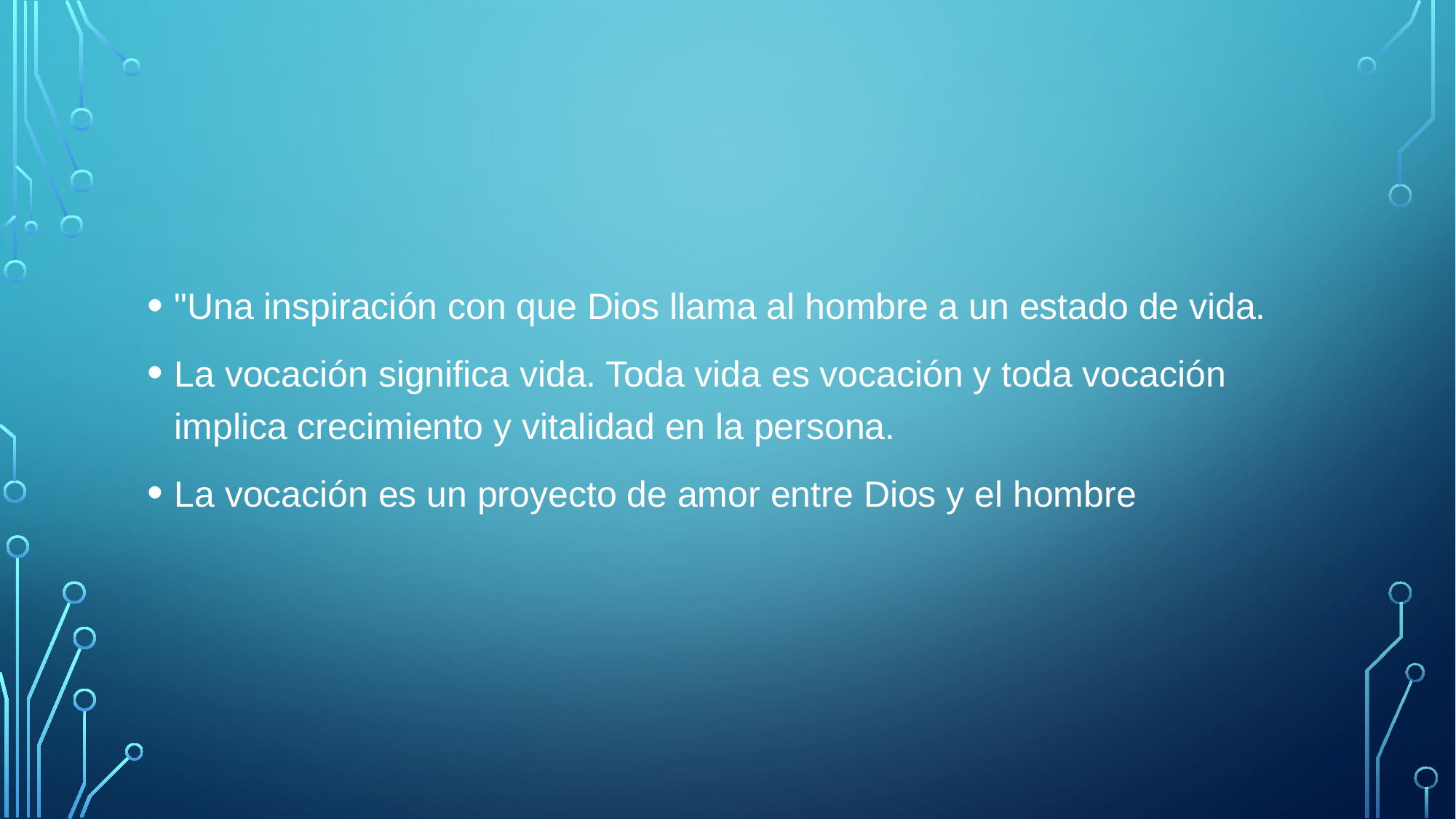

#
"Una inspiración con que Dios llama al hombre a un estado de vida.
La vocación significa vida. Toda vida es vocación y toda vocación implica crecimiento y vitalidad en la persona.
La vocación es un proyecto de amor entre Dios y el hombre